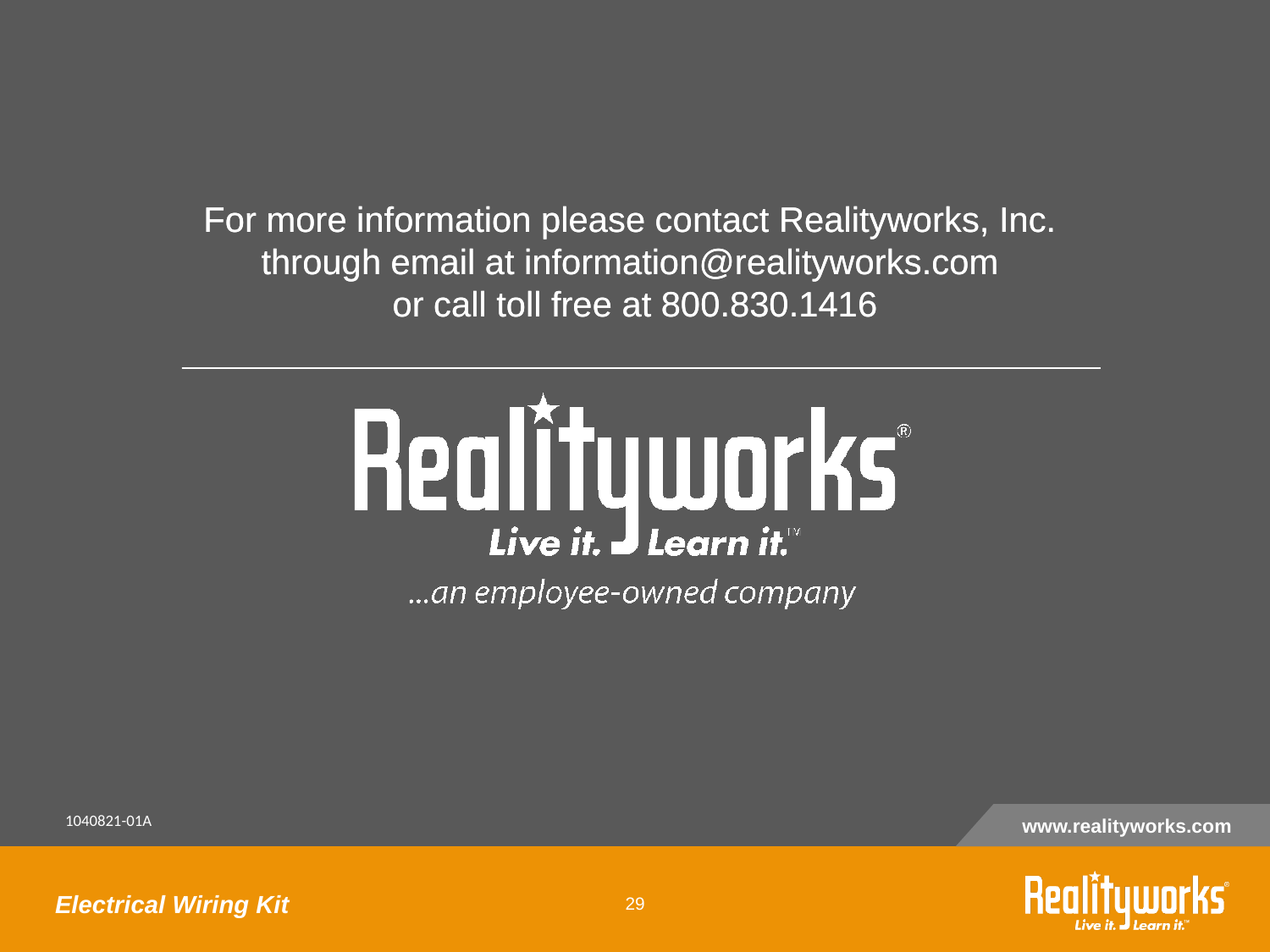

For more information please contact Realityworks, Inc.
through email at information@realityworks.com
or call toll free at 800.830.1416
Electrical Wiring Kit
29